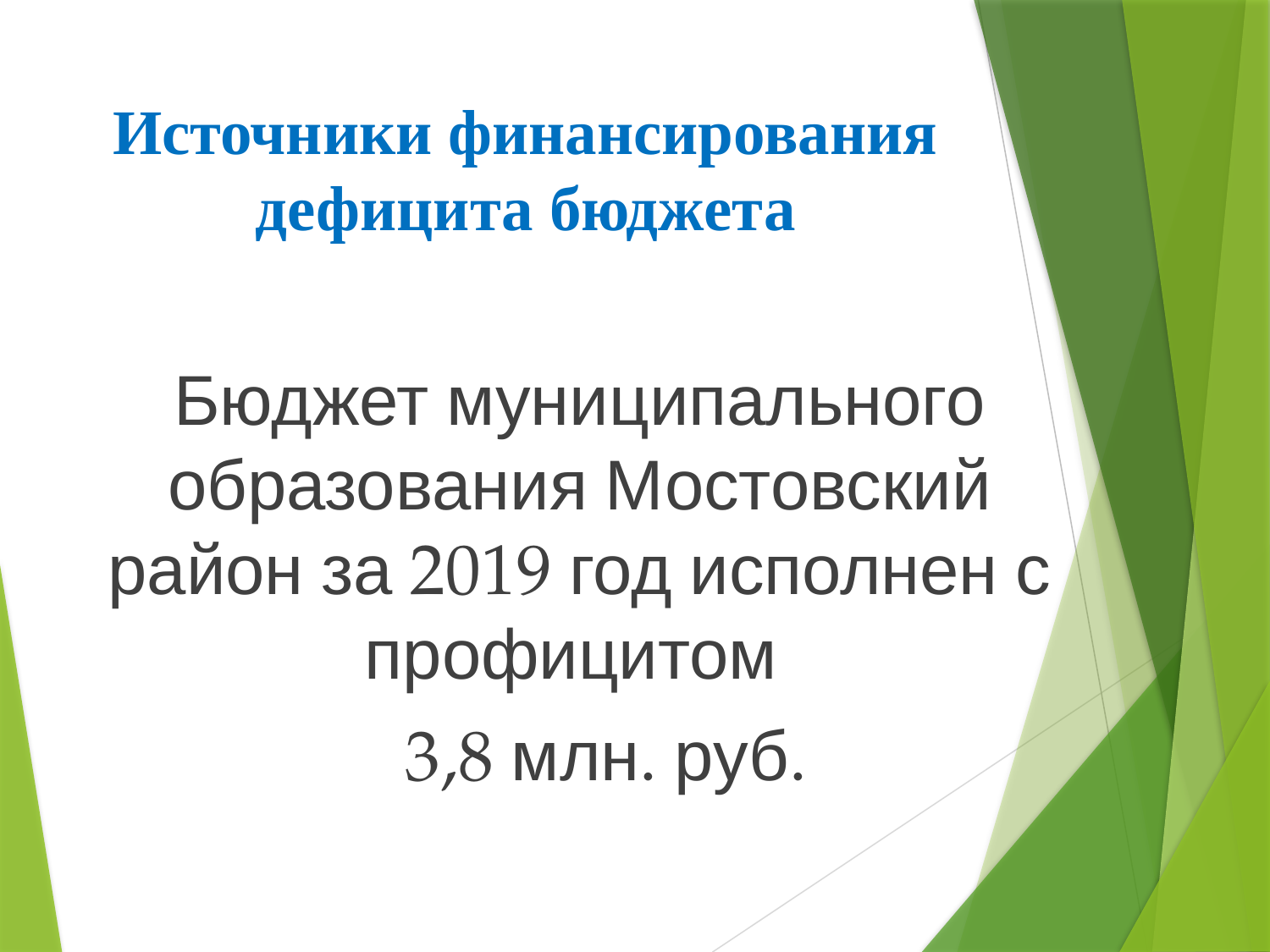

# Источники финансирования дефицита бюджета

Бюджет муниципального образования Мостовский район за 2019 год исполнен с профицитом
   3,8 млн. руб.